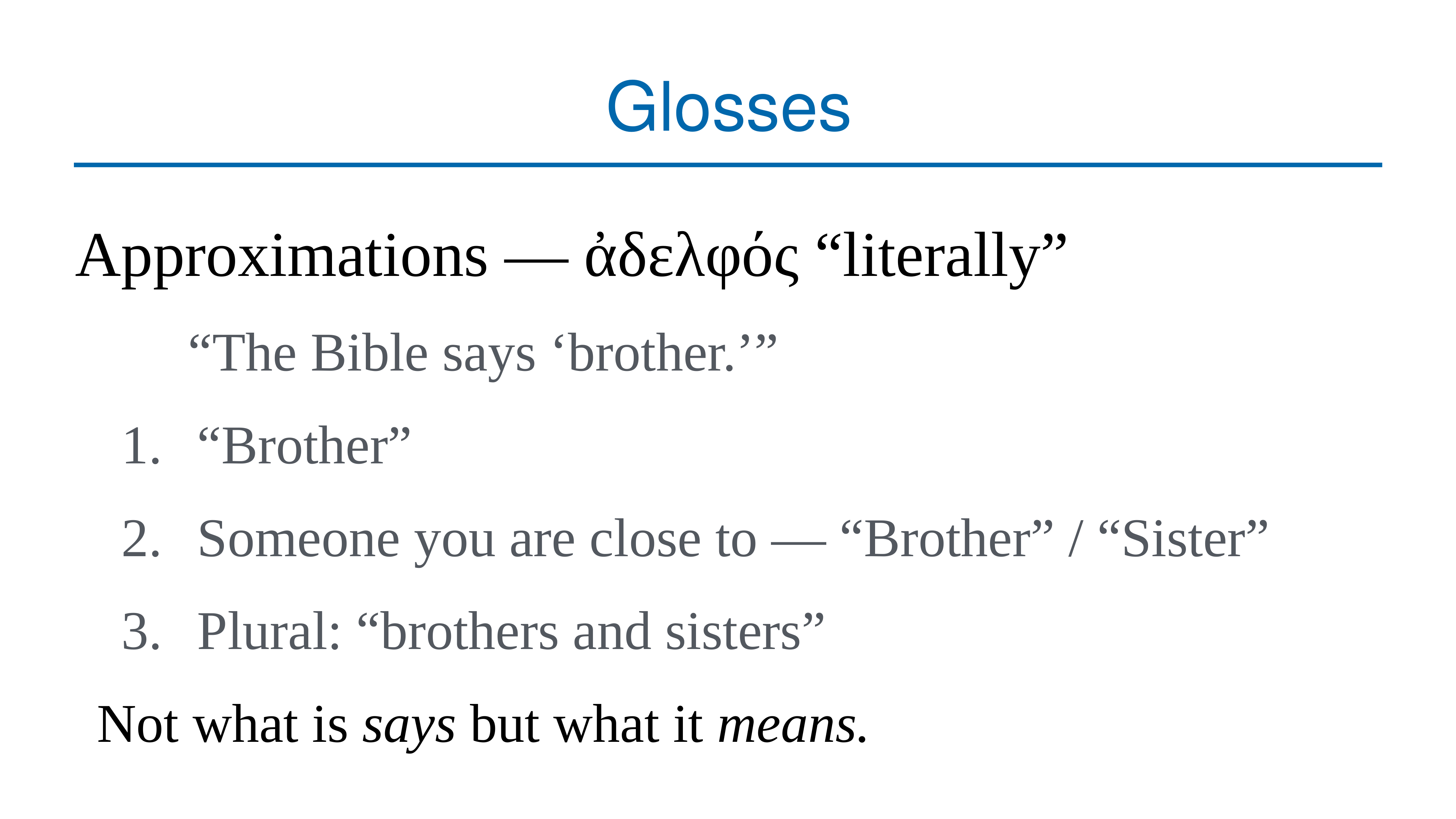

# Glosses
Approximations — ἀδελφός “literally”
“The Bible says ‘brother.’”
“Brother”
Someone you are close to — “Brother” / “Sister”
Plural: “brothers and sisters”
Not what is says but what it means.